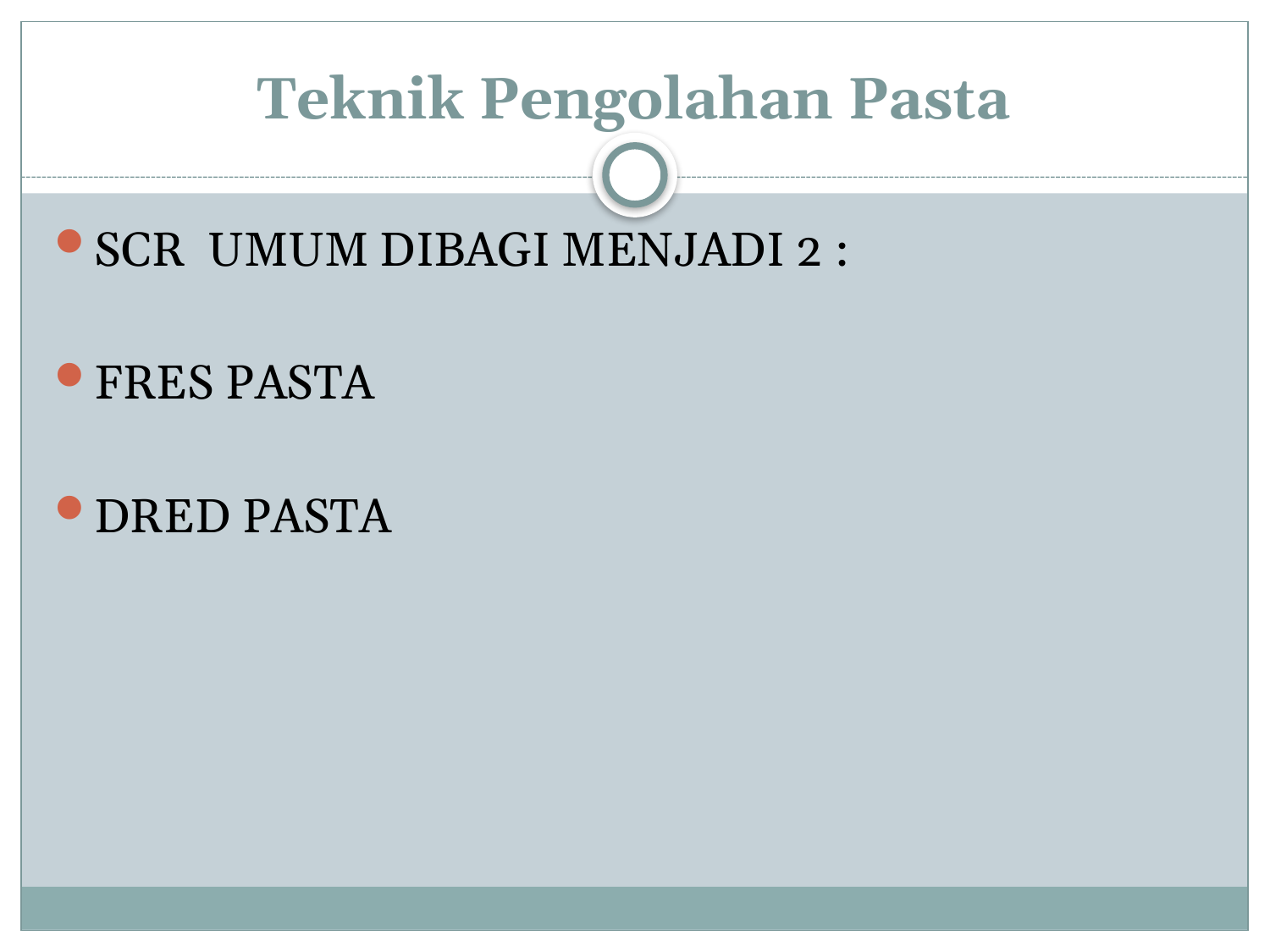

# Teknik Pengolahan Pasta
SCR  UMUM DIBAGI MENJADI 2 :

FRES PASTA

DRED PASTA